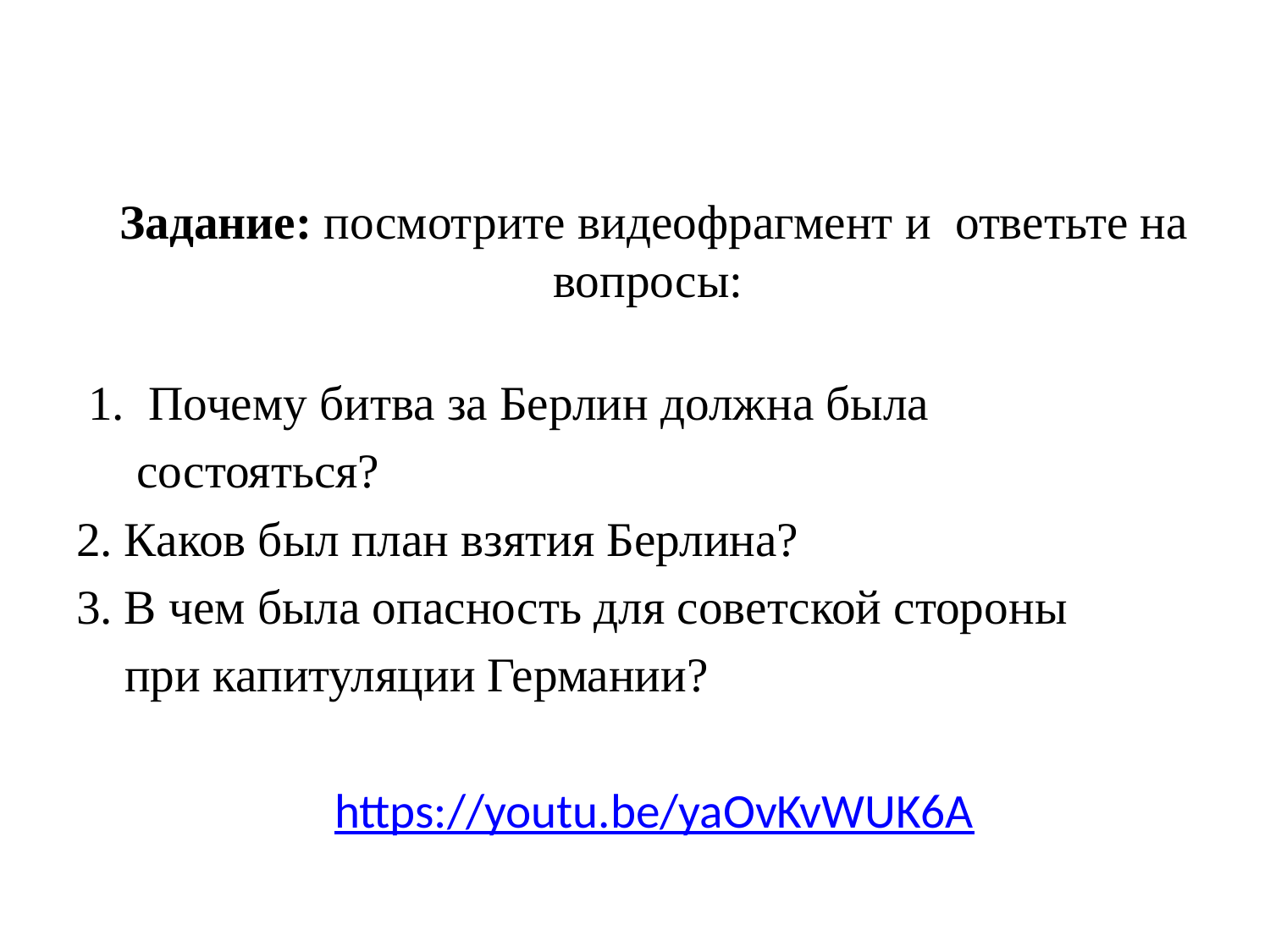

#

Задание: посмотрите видеофрагмент и  ответьте на вопросы:

 1.  Почему битва за Берлин должна была
     состояться?
2. Каков был план взятия Берлина?
3. В чем была опасность для советской стороны
    при капитуляции Германии?

https://youtu.be/yaOvKvWUK6A